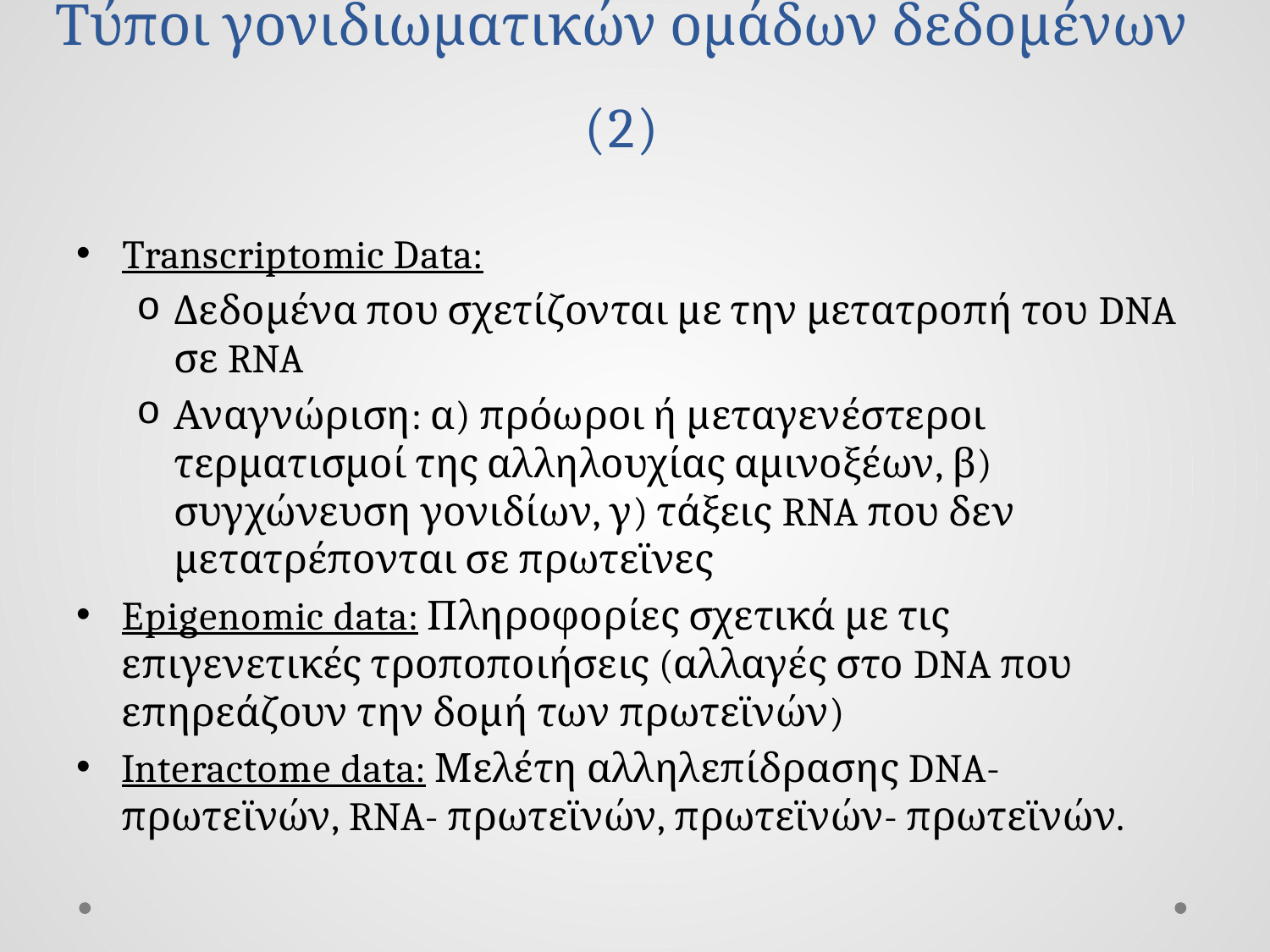

# Τύποι γονιδιωματικών ομάδων δεδομένων (2)
Transcriptomic Data:
Δεδομένα που σχετίζονται με την μετατροπή του DNA σε RNA
Αναγνώριση: α) πρόωροι ή μεταγενέστεροι τερματισμοί της αλληλουχίας αμινοξέων, β) συγχώνευση γονιδίων, γ) τάξεις RNA που δεν μετατρέπονται σε πρωτεϊνες
Epigenomic data: Πληροφορίες σχετικά με τις επιγενετικές τροποποιήσεις (αλλαγές στο DNA που επηρεάζουν την δομή των πρωτεϊνών)
Interactome data: Μελέτη αλληλεπίδρασης DNA- πρωτεϊνών, RNA- πρωτεϊνών, πρωτεϊνών- πρωτεϊνών.